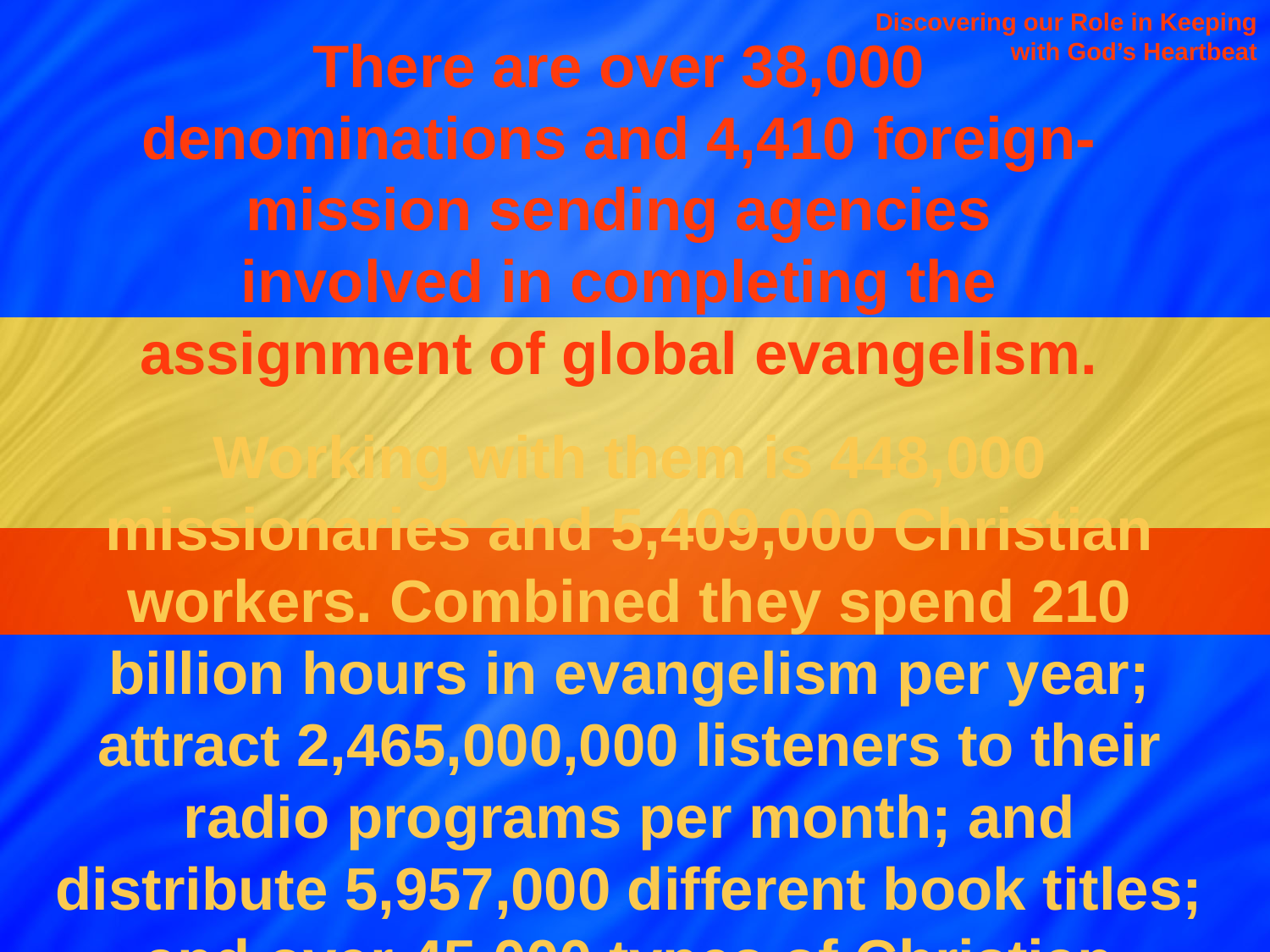

Discovering our Role in Keeping with God’s Heartbeat
There are over 38,000 denominations and 4,410 foreign-mission sending agencies involved in completing the assignment of global evangelism.
Working with them is 448,000 missionaries and 5,409,000 Christian workers. Combined they spend 210 billion hours in evangelism per year; attract 2,465,000,000 listeners to their radio programs per month; and distribute 5,957,000 different book titles; and over 45,000 types of Christian periodicals.